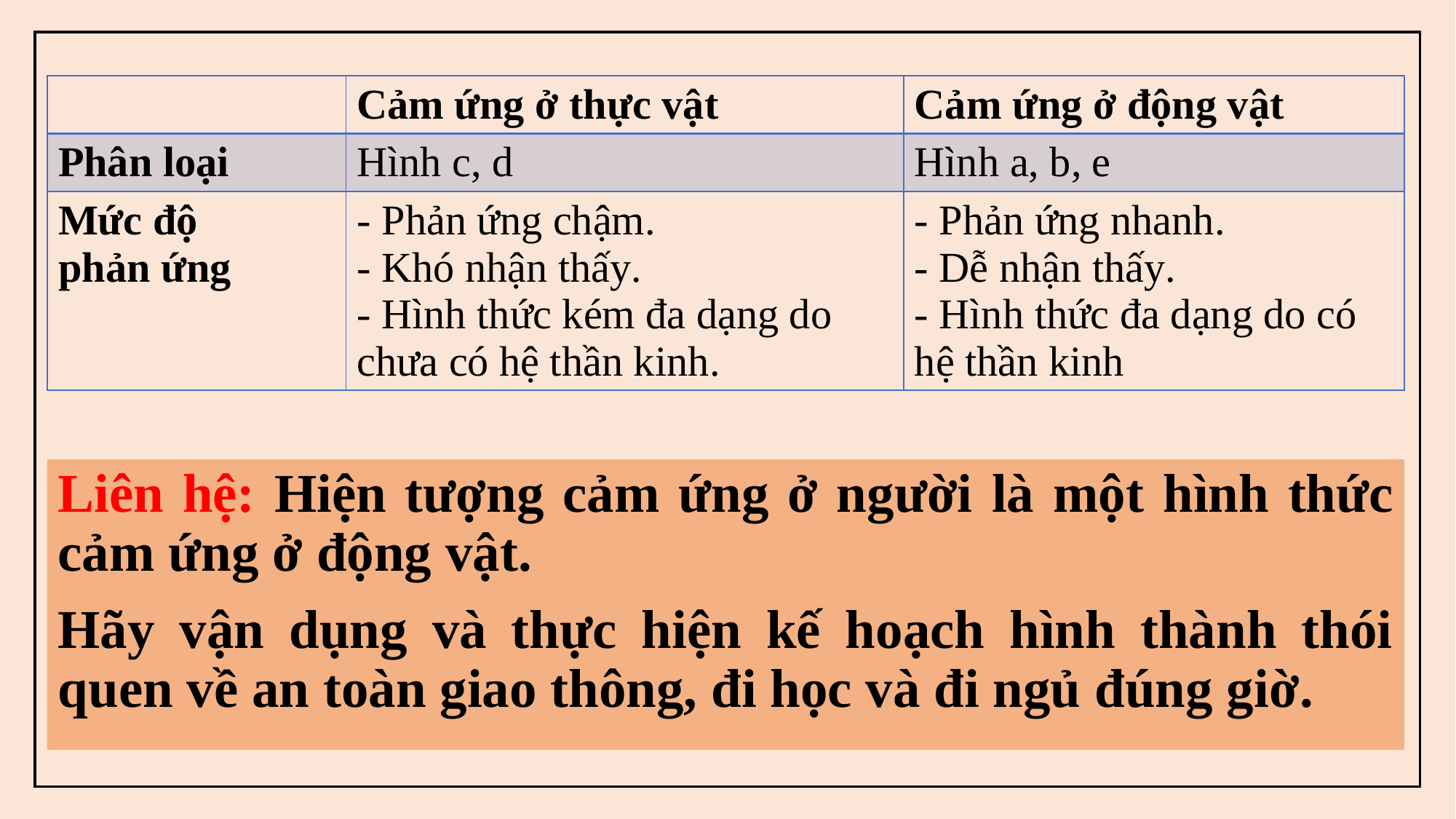

|  | Cảm ứng ở thực vật | Cảm ứng ở động vật |
| --- | --- | --- |
| Phân loại | Hình c, d | Hình a, b, e |
| Mức độ phản ứng | - Phản ứng chậm. - Khó nhận thấy. - Hình thức kém đa dạng do chưa có hệ thần kinh. | - Phản ứng nhanh. - Dễ nhận thấy. - Hình thức đa dạng do có hệ thần kinh |
Liên hệ: Hiện tượng cảm ứng ở người là một hình thức cảm ứng ở động vật.
Hãy vận dụng và thực hiện kế hoạch hình thành thói quen về an toàn giao thông, đi học và đi ngủ đúng giờ.